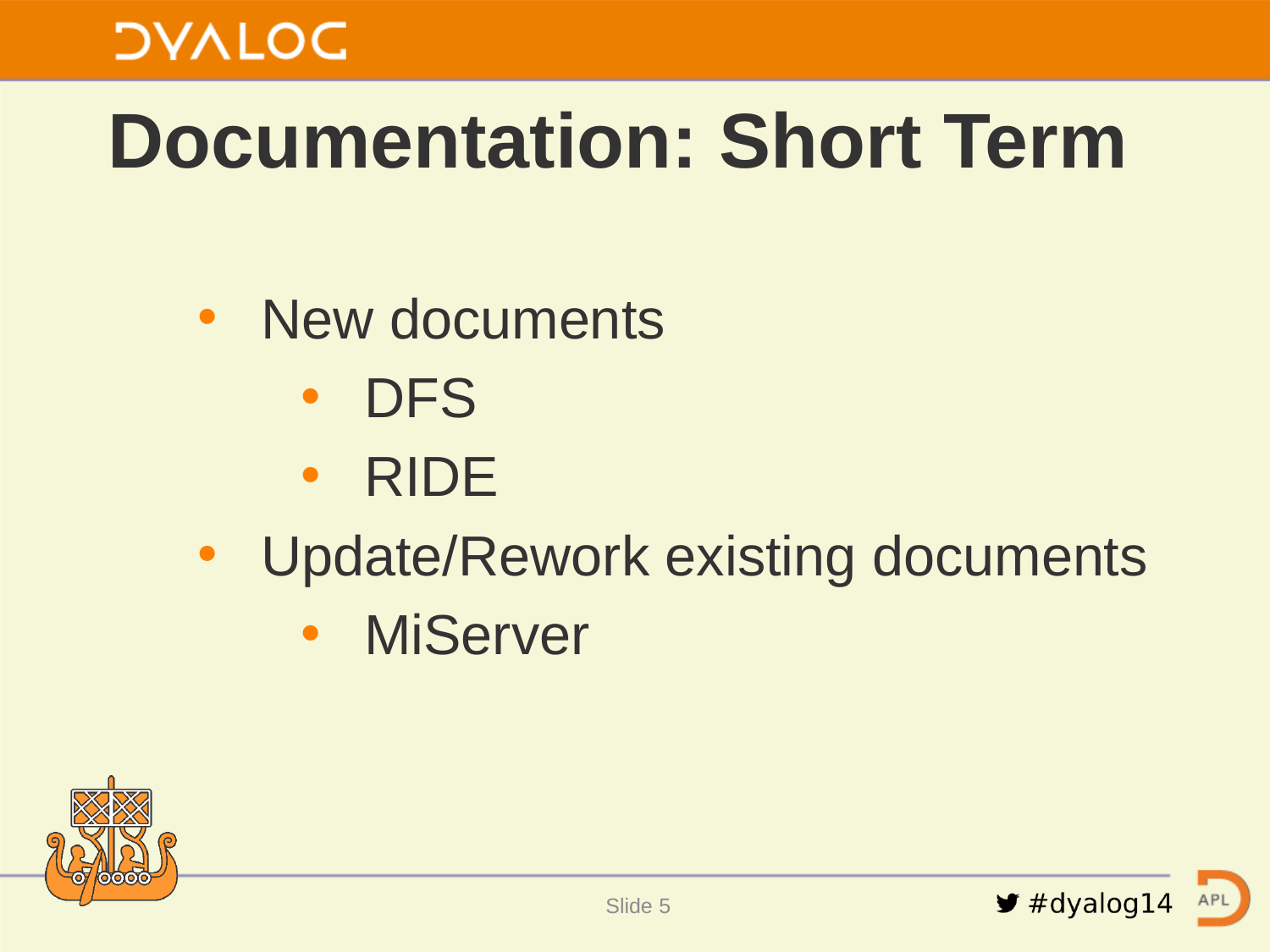

# Documentation: Short Term
New documents
DFS
RIDE
Update/Rework existing documents
MiServer

Slide 5